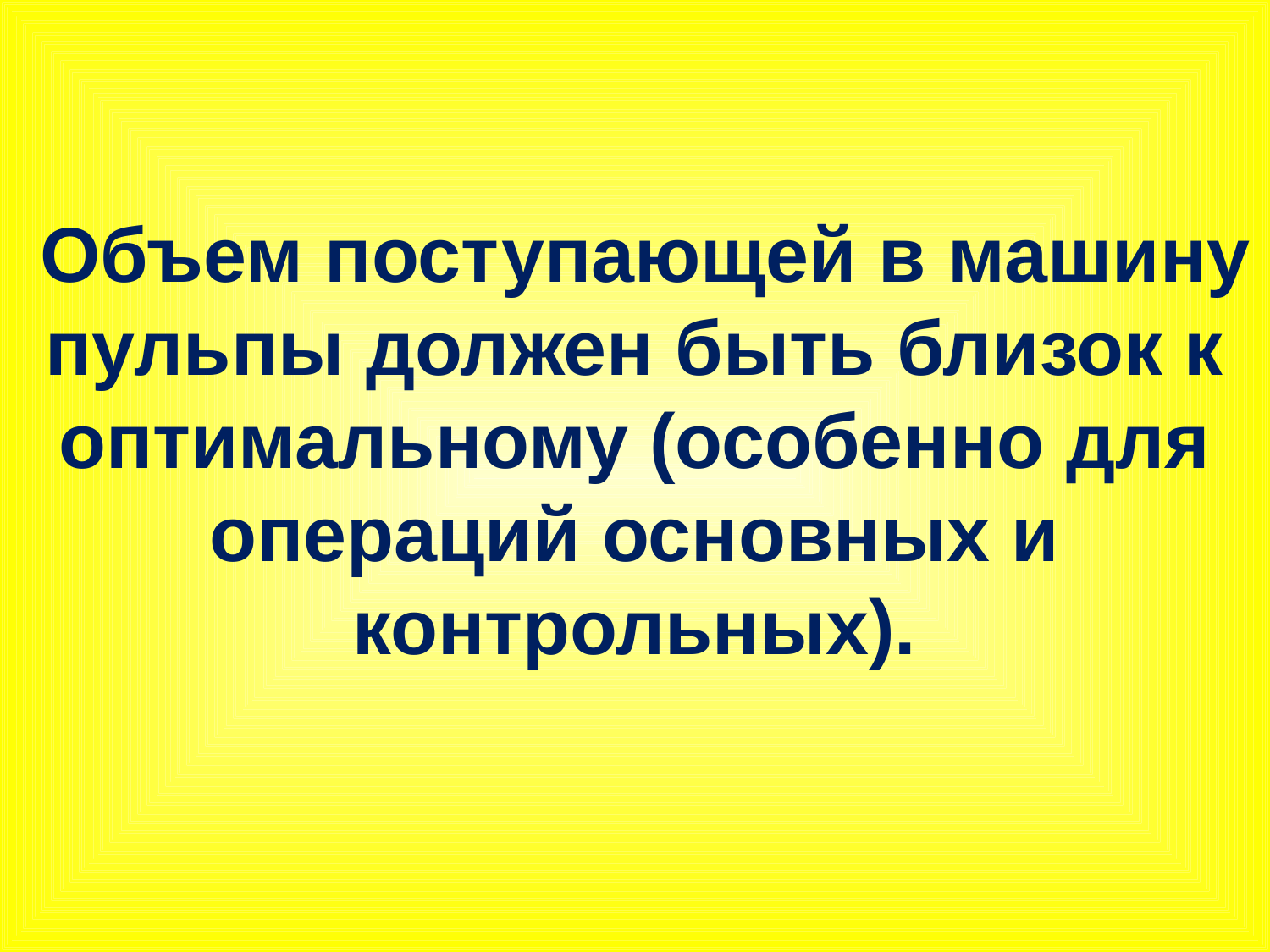

Объем поступающей в машину пульпы должен быть близок к оптимальному (особенно для операций основных и контрольных).